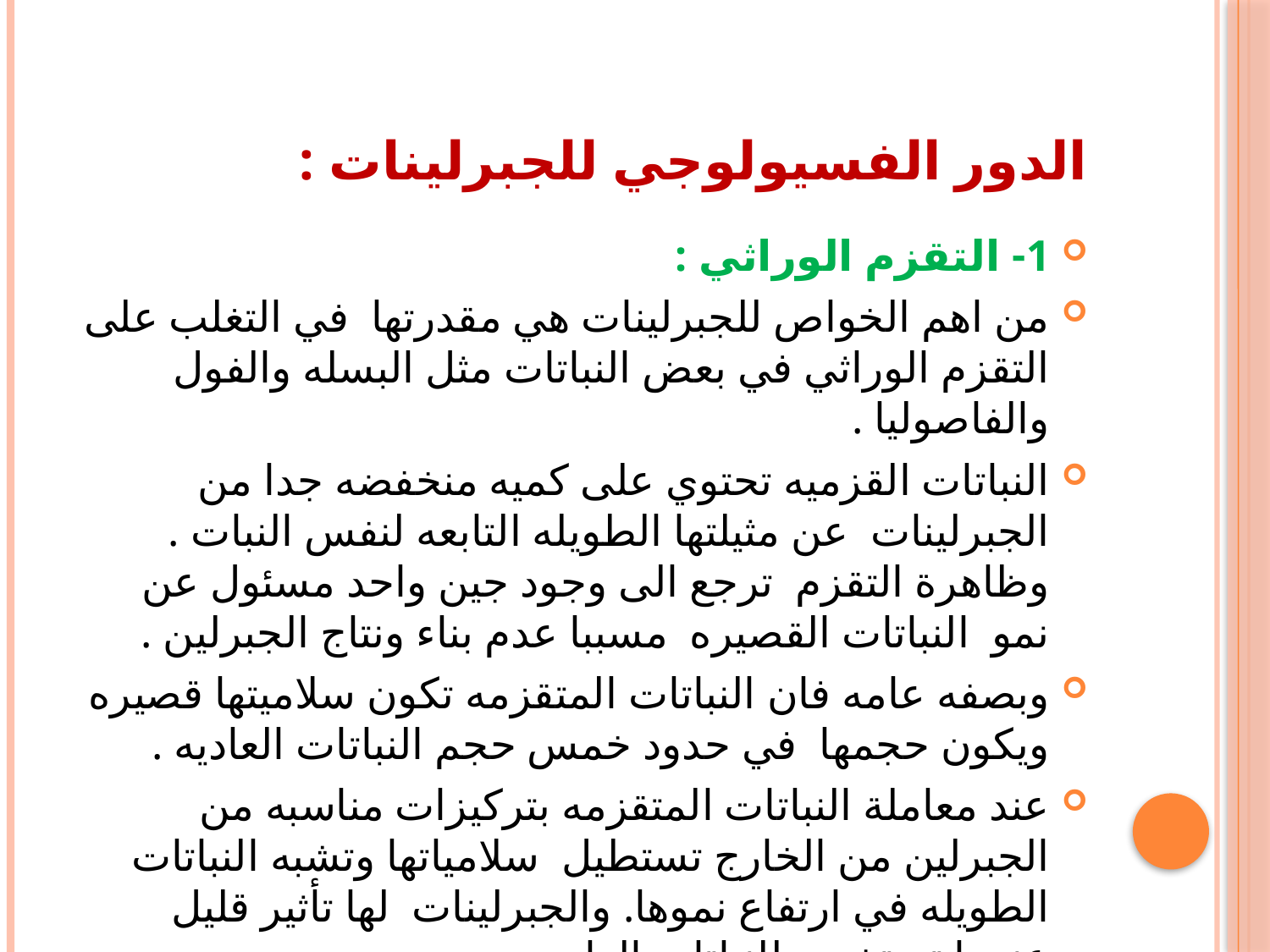

# الدور الفسيولوجي للجبرلينات :
1- التقزم الوراثي :
من اهم الخواص للجبرلينات هي مقدرتها  في التغلب على التقزم الوراثي في بعض النباتات مثل البسله والفول والفاصوليا .
النباتات القزميه تحتوي على كميه منخفضه جدا من الجبرلينات  عن مثيلتها الطويله التابعه لنفس النبات . وظاهرة التقزم  ترجع الى وجود جين واحد مسئول عن نمو  النباتات القصيره  مسببا عدم بناء ونتاج الجبرلين .
وبصفه عامه فان النباتات المتقزمه تكون سلاميتها قصيره  ويكون حجمها  في حدود خمس حجم النباتات العاديه .
عند معاملة النباتات المتقزمه بتركيزات مناسبه من الجبرلين من الخارج تستطيل  سلامياتها وتشبه النباتات  الطويله في ارتفاع نموها. والجبرلينات  لها تأثير قليل عندما تستخدم  للنباتات العاديه ،